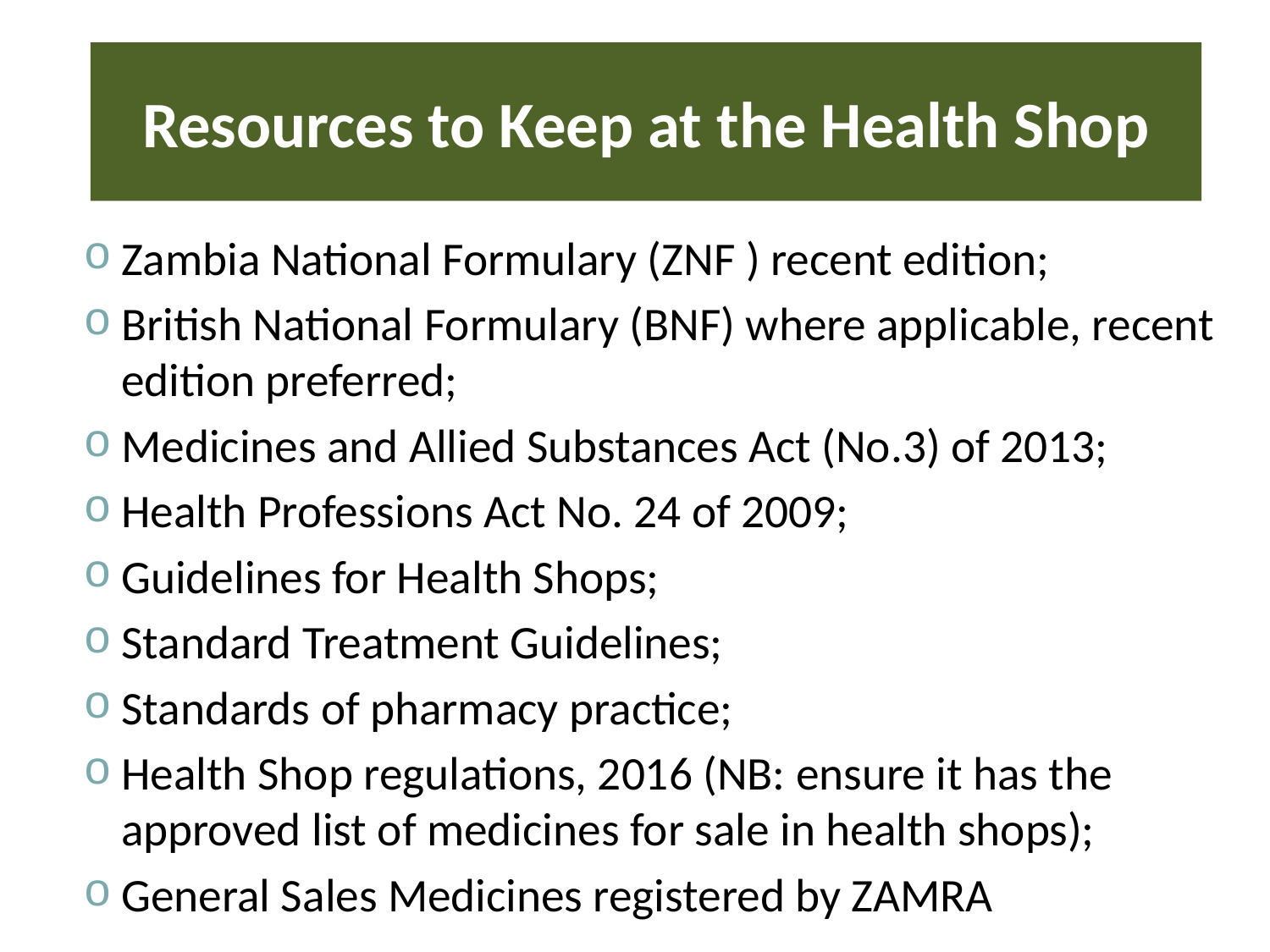

# Resources to Keep at the Health Shop
Zambia National Formulary (ZNF ) recent edition;
British National Formulary (BNF) where applicable, recent edition preferred;
Medicines and Allied Substances Act (No.3) of 2013;
Health Professions Act No. 24 of 2009;
Guidelines for Health Shops;
Standard Treatment Guidelines;
Standards of pharmacy practice;
Health Shop regulations, 2016 (NB: ensure it has the approved list of medicines for sale in health shops);
General Sales Medicines registered by ZAMRA